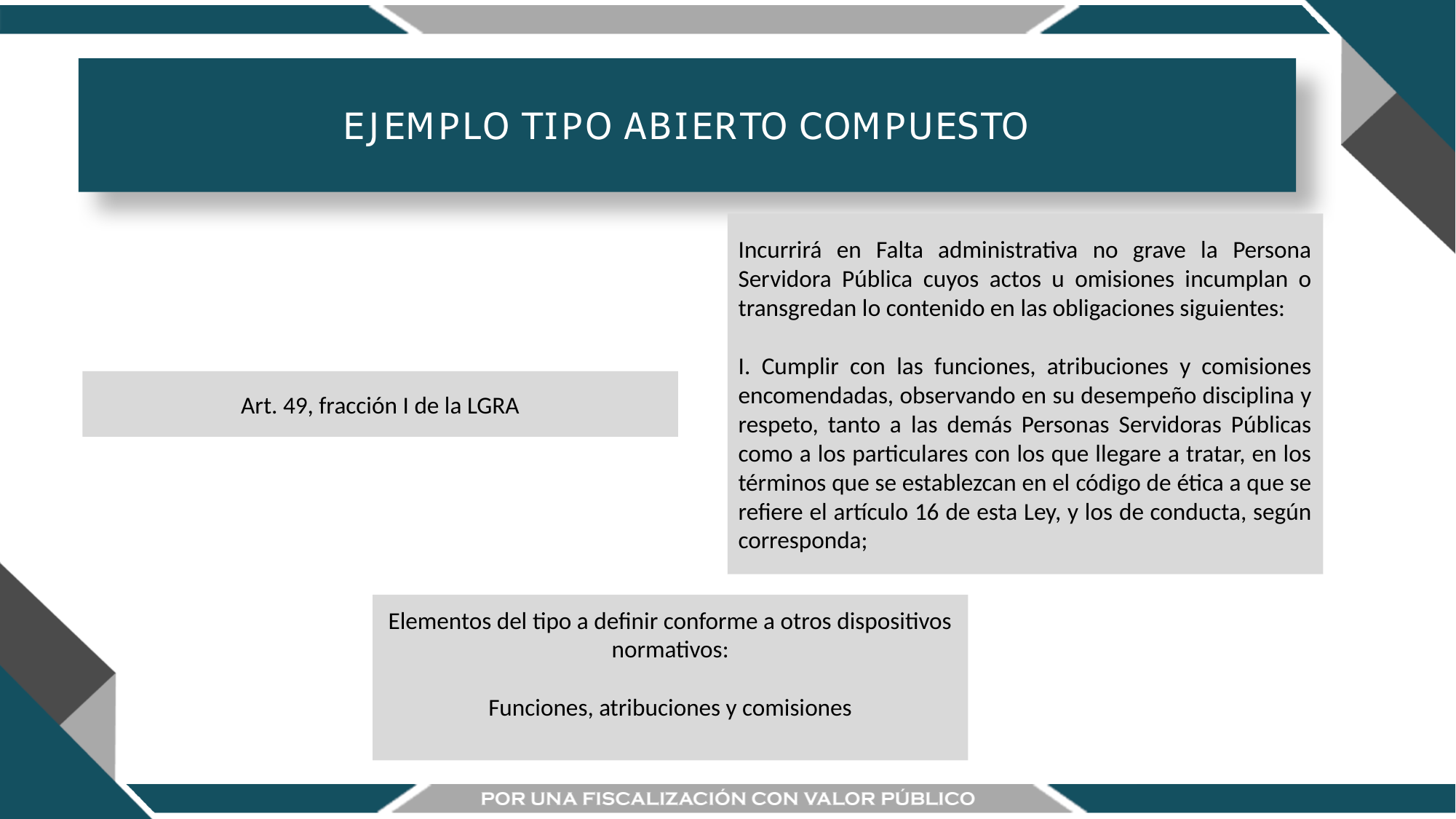

EJEMPLO TIPO ABIERTO COMPUESTO
Incurrirá en Falta administrativa no grave la Persona Servidora Pública cuyos actos u omisiones incumplan o transgredan lo contenido en las obligaciones siguientes:

I. Cumplir con las funciones, atribuciones y comisiones encomendadas, observando en su desempeño disciplina y respeto, tanto a las demás Personas Servidoras Públicas como a los particulares con los que llegare a tratar, en los términos que se establezcan en el código de ética a que se refiere el artículo 16 de esta Ley, y los de conducta, según corresponda;
Art. 49, fracción I de la LGRA
Elementos del tipo a definir conforme a otros dispositivos normativos:

Funciones, atribuciones y comisiones